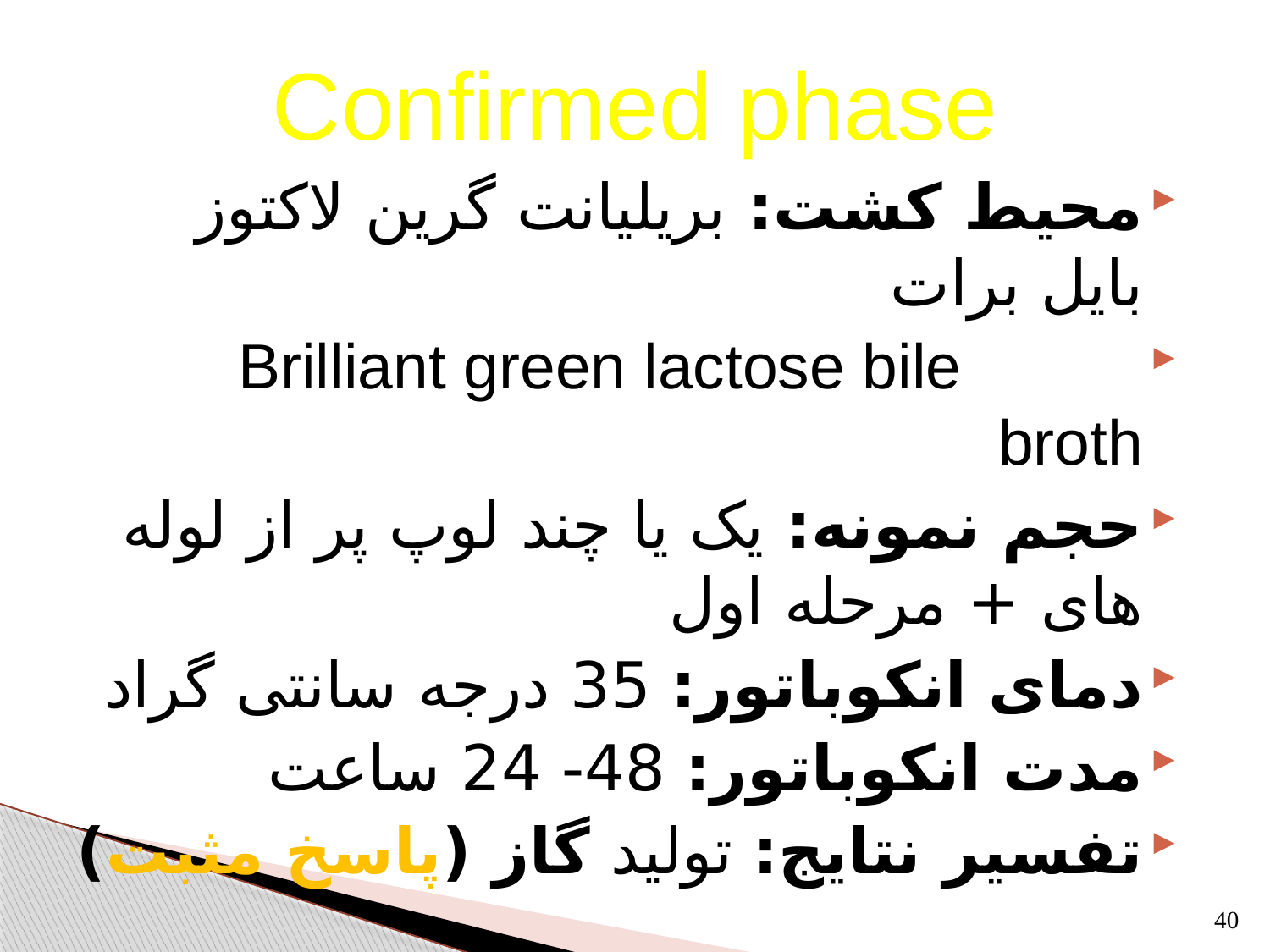

# Confirmed phase
محیط کشت: بریلیانت گرین لاکتوز بایل برات
         Brilliant green lactose bile broth
حجم نمونه: یک یا چند لوپ پر از لوله های + مرحله اول
دمای انکوباتور: 35 درجه سانتی گراد
مدت انکوباتور: 48- 24 ساعت
تفسیر نتایج: تولید گاز (پاسخ مثبت)
40